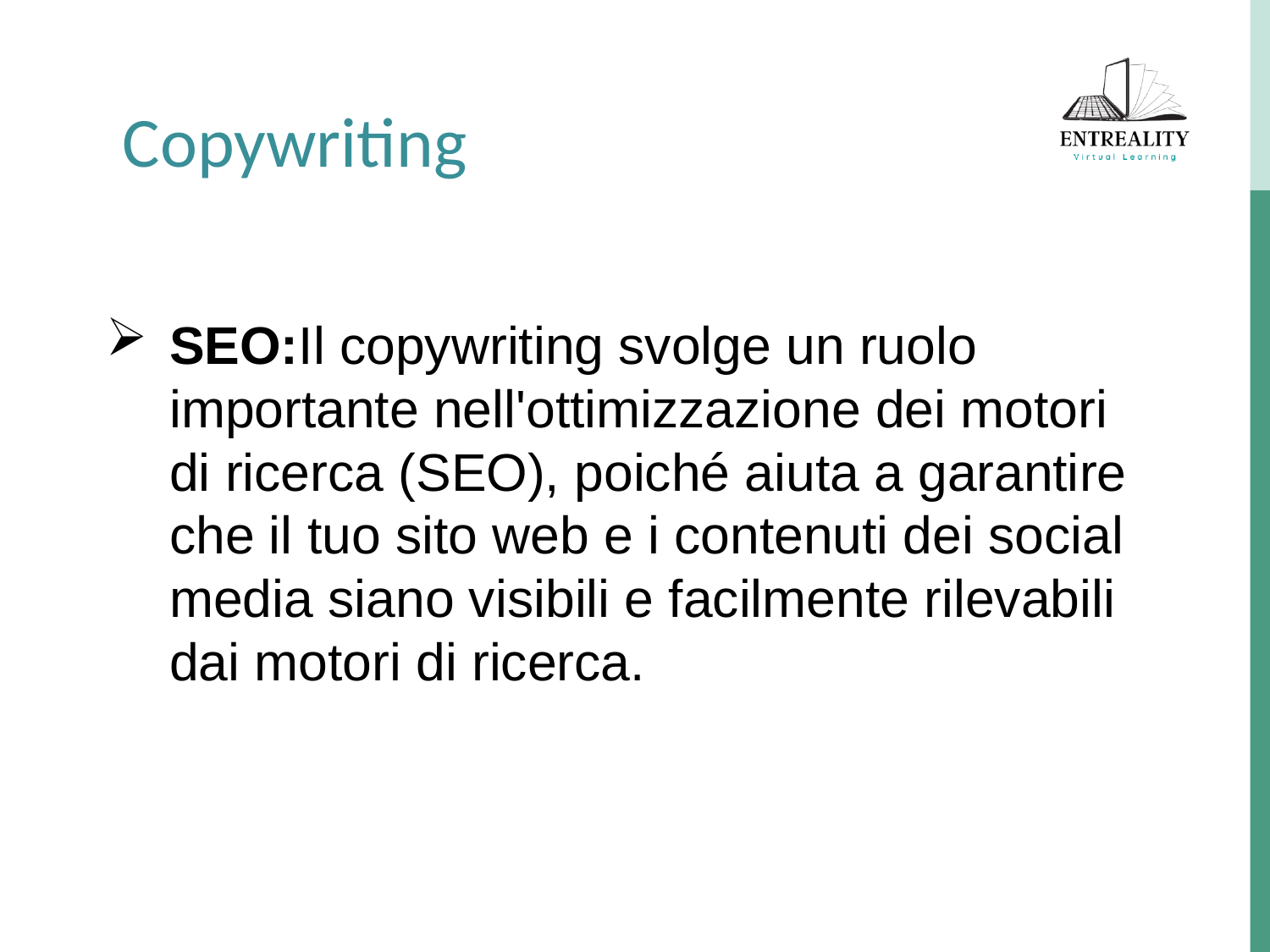

Copywriting
SEO:Il copywriting svolge un ruolo importante nell'ottimizzazione dei motori di ricerca (SEO), poiché aiuta a garantire che il tuo sito web e i contenuti dei social media siano visibili e facilmente rilevabili dai motori di ricerca.